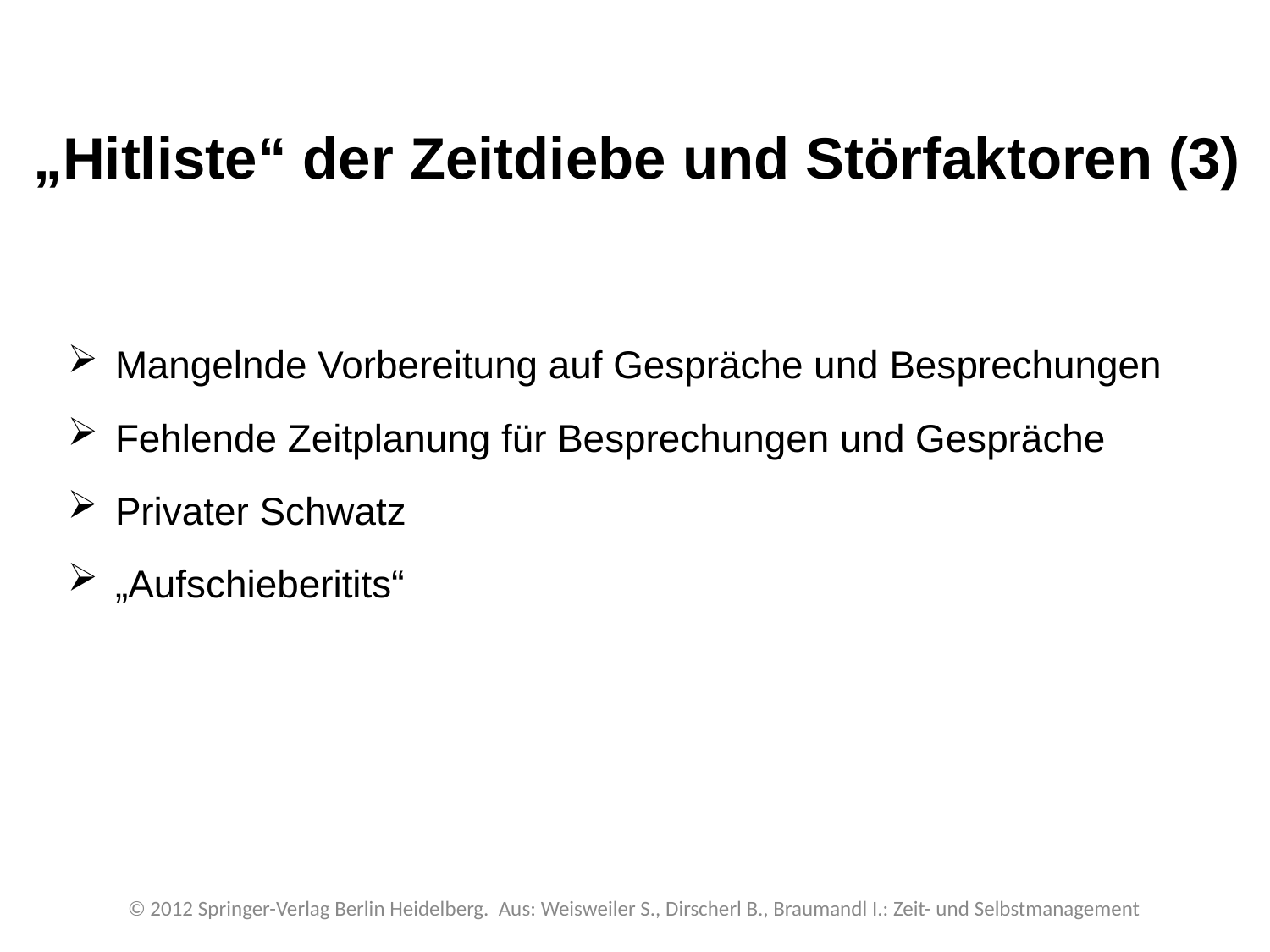

„Hitliste“ der Zeitdiebe und Störfaktoren (3)
Mangelnde Vorbereitung auf Gespräche und Besprechungen
Fehlende Zeitplanung für Besprechungen und Gespräche
Privater Schwatz
„Aufschieberitits“
© 2012 Springer-Verlag Berlin Heidelberg.  Aus: Weisweiler S., Dirscherl B., Braumandl I.: Zeit- und Selbstmanagement